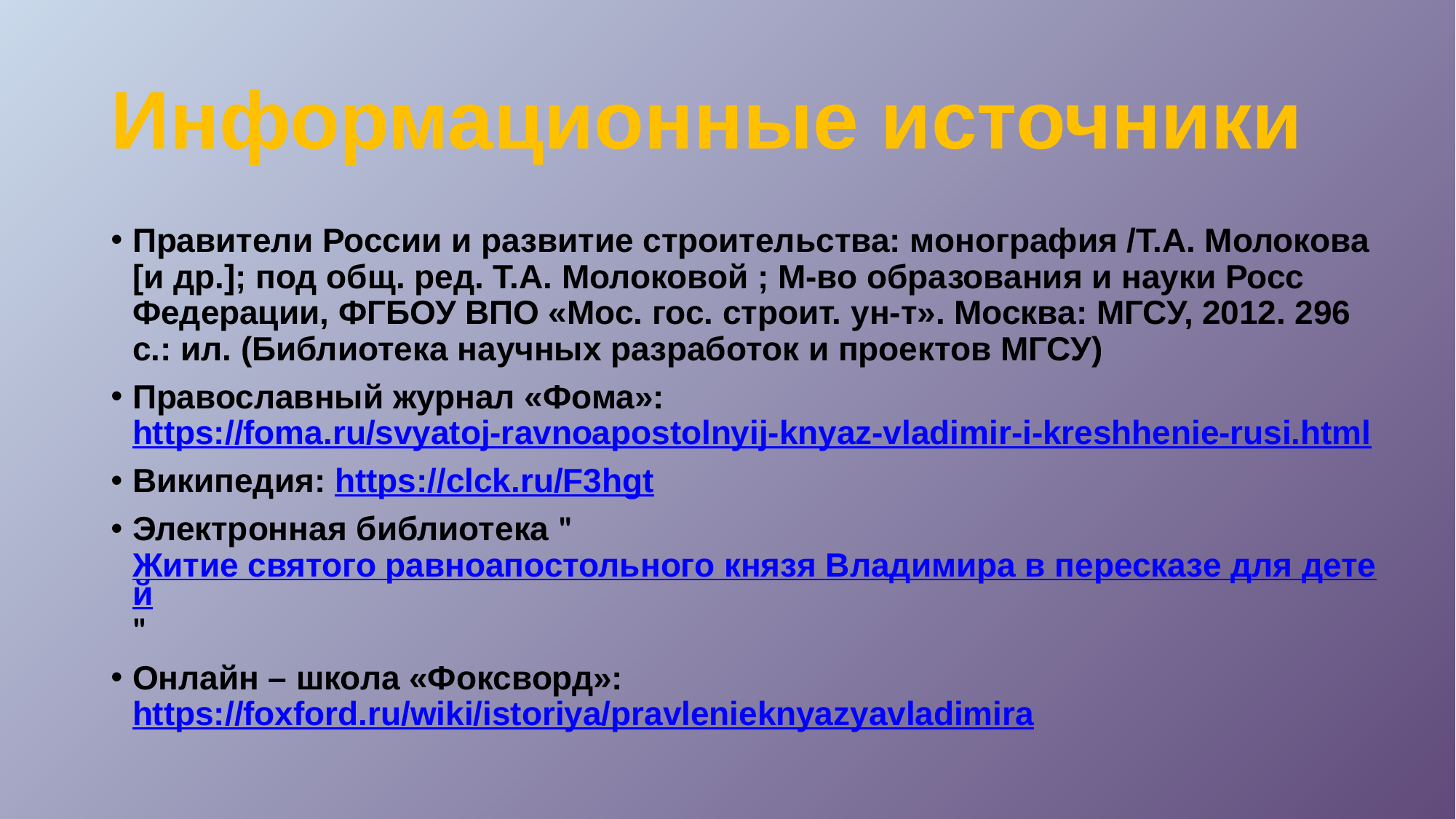

# Информационные источники
Правители России и развитие строительства: монография /Т.А. Молокова [и др.]; под общ. ред. Т.А. Молоковой ; М-во образования и науки Росс Федерации, ФГБОУ ВПО «Мос. гос. строит. ун-т». Москва: МГСУ, 2012. 296 с.: ил. (Библиотека научных разработок и проектов МГСУ)
Православный журнал «Фома»: https://foma.ru/svyatoj-ravnoapostolnyij-knyaz-vladimir-i-kreshhenie-rusi.html
Википедия: https://clck.ru/F3hgt
Электронная библиотека "Житие святого равноапостольного князя Владимира в пересказе для детей"
Онлайн – школа «Фоксворд»: https://foxford.ru/wiki/istoriya/pravlenieknyazyavladimira